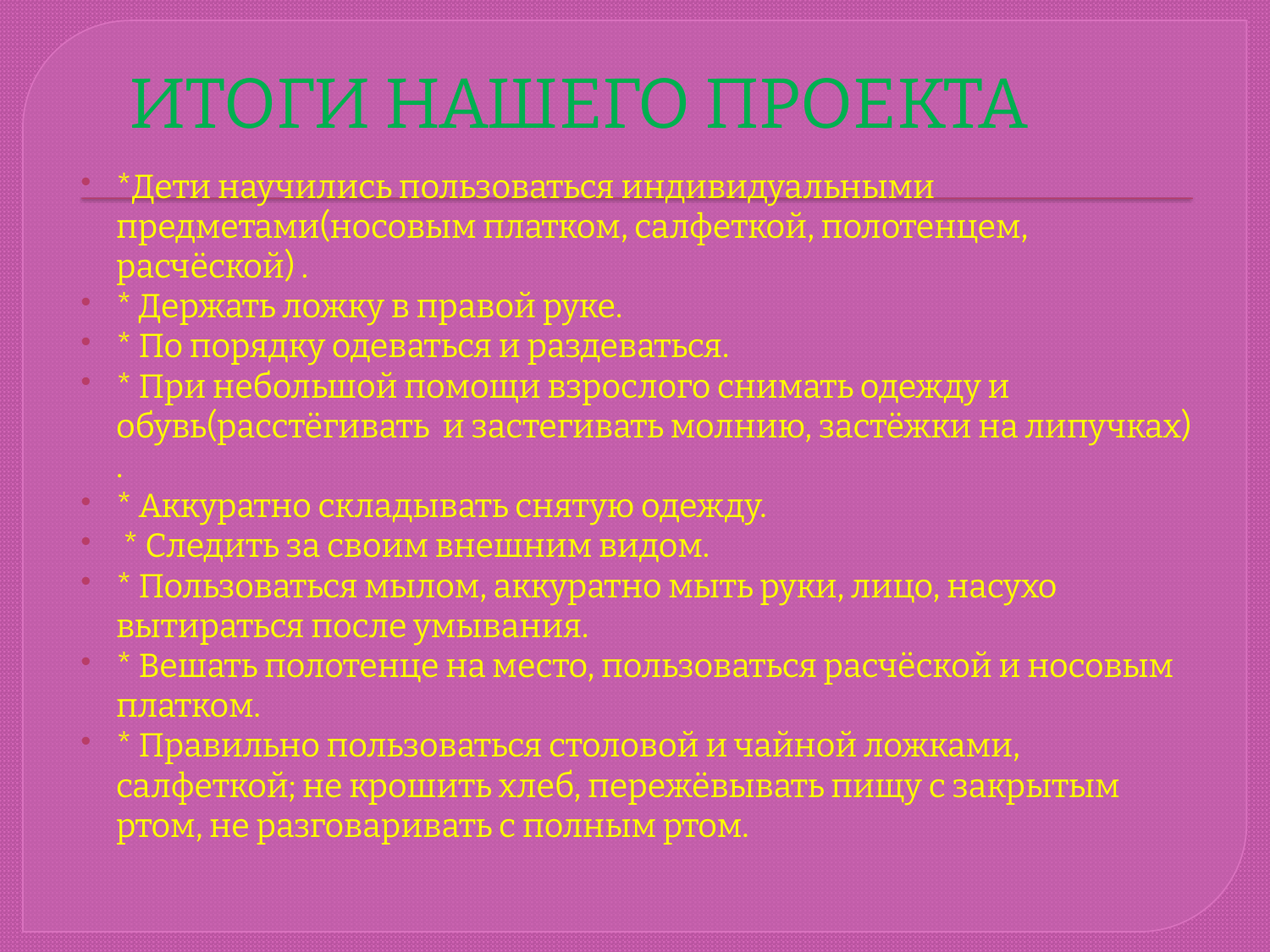

# ИТОГИ НАШЕГО ПРОЕКТА
*Дети научились пользоваться индивидуальными предметами(носовым платком, салфеткой, полотенцем, расчёской) .
* Держать ложку в правой руке.
* По порядку одеваться и раздеваться.
* При небольшой помощи взрослого снимать одежду и обувь(расстёгивать  и застегивать молнию, застёжки на липучках) .
* Аккуратно складывать снятую одежду.
 * Следить за своим внешним видом.
* Пользоваться мылом, аккуратно мыть руки, лицо, насухо вытираться после умывания.
* Вешать полотенце на место, пользоваться расчёской и носовым платком.
* Правильно пользоваться столовой и чайной ложками, салфеткой; не крошить хлеб, пережёвывать пищу с закрытым ртом, не разговаривать с полным ртом.